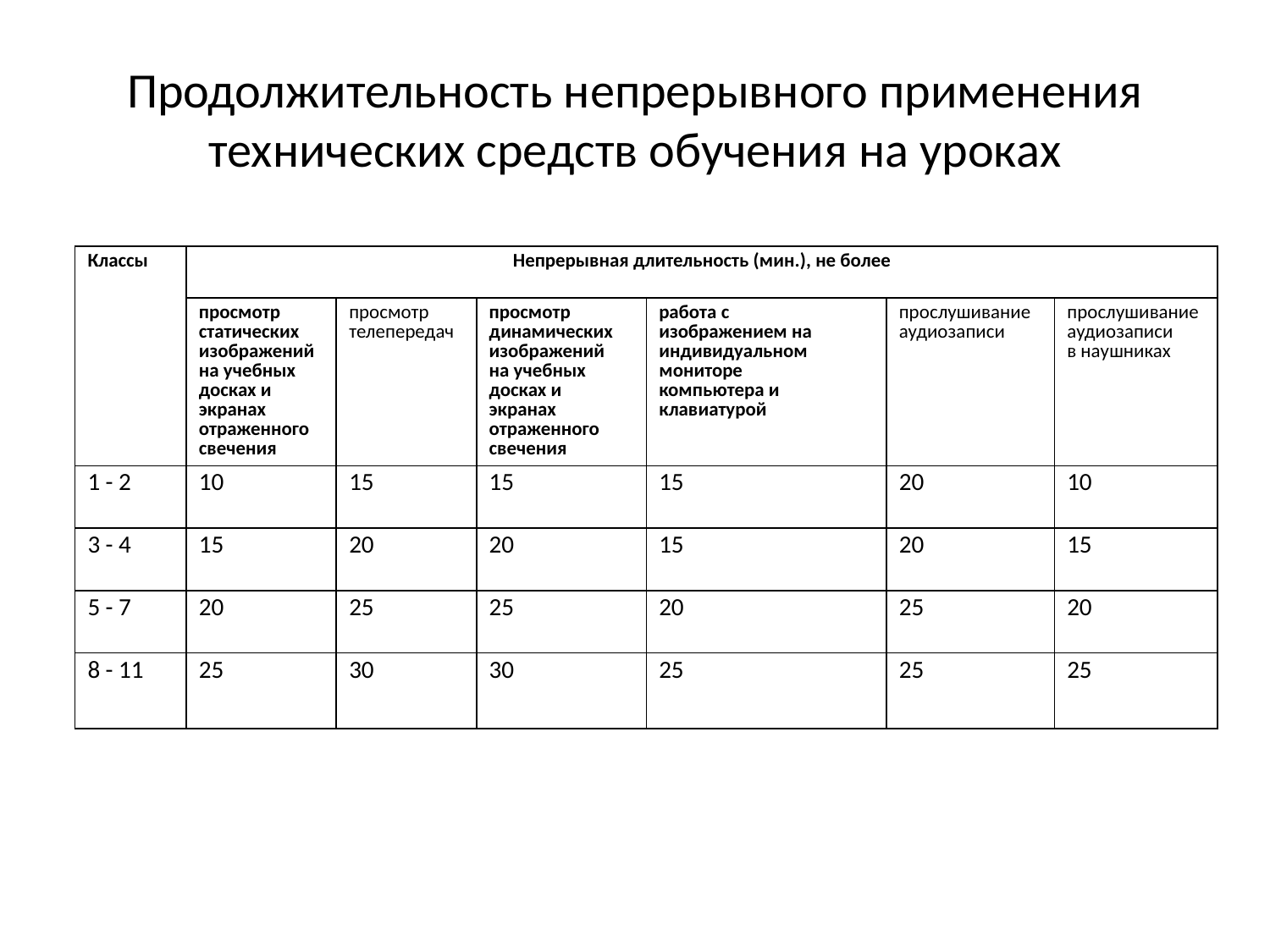

# Продолжительность непрерывного применения технических средств обучения на уроках
| Классы | Непрерывная длительность (мин.), не более |  |  |  |  |  |
| --- | --- | --- | --- | --- | --- | --- |
|  | просмотр статических изображений на учебных досках и экранах отраженного свечения | просмотр телепередач | просмотр динамических изображений на учебных досках и экранах отраженного свечения | работа с изображением на индивидуальном мониторе компьютера и клавиатурой | прослушивание аудиозаписи | прослушивание аудиозаписи в наушниках |
| 1 - 2 | 10 | 15 | 15 | 15 | 20 | 10 |
| 3 - 4 | 15 | 20 | 20 | 15 | 20 | 15 |
| 5 - 7 | 20 | 25 | 25 | 20 | 25 | 20 |
| 8 - 11 | 25 | 30 | 30 | 25 | 25 | 25 |